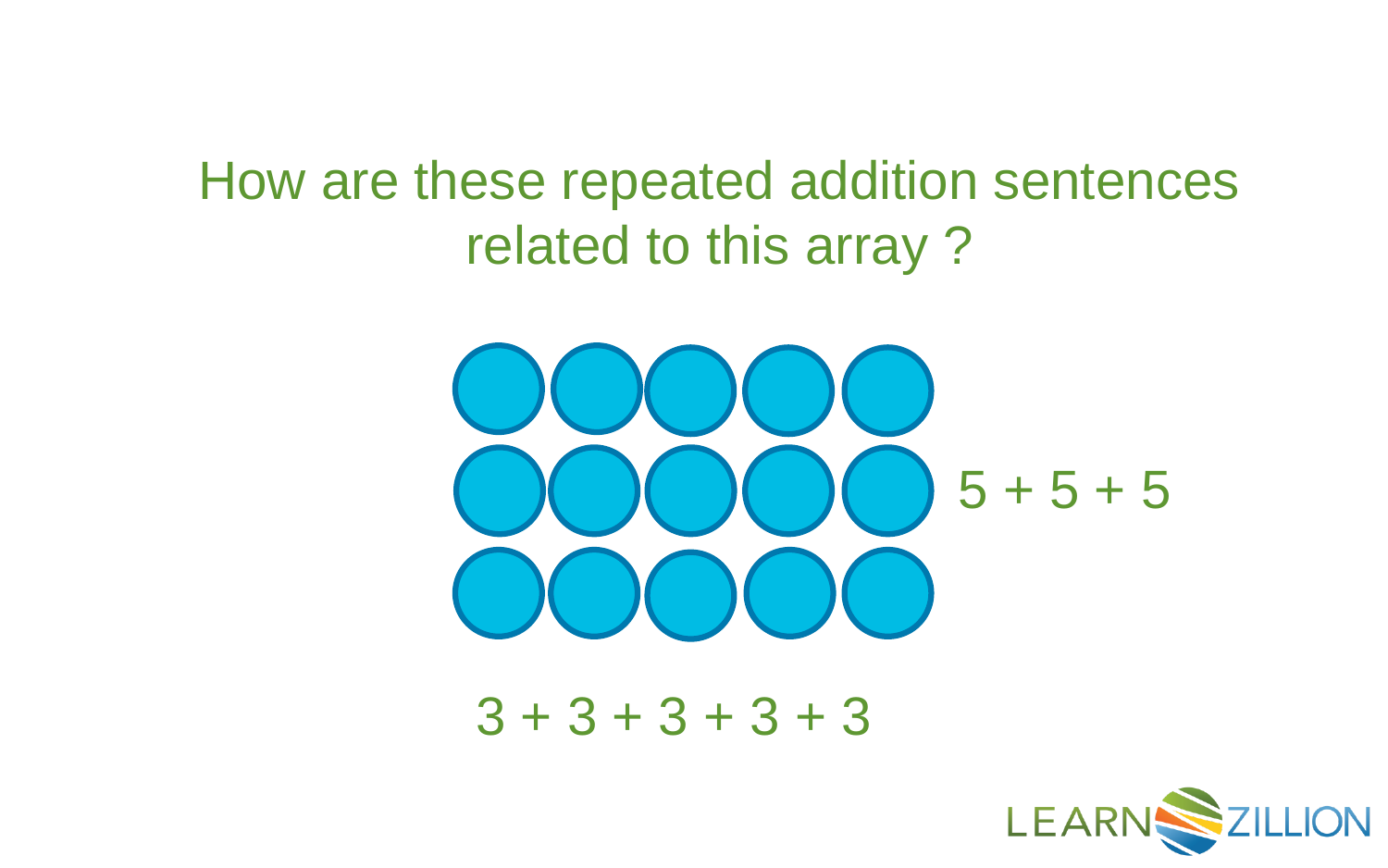

How are these repeated addition sentences related to this array ?

5 + 5 + 5
3 + 3 + 3 + 3 + 3